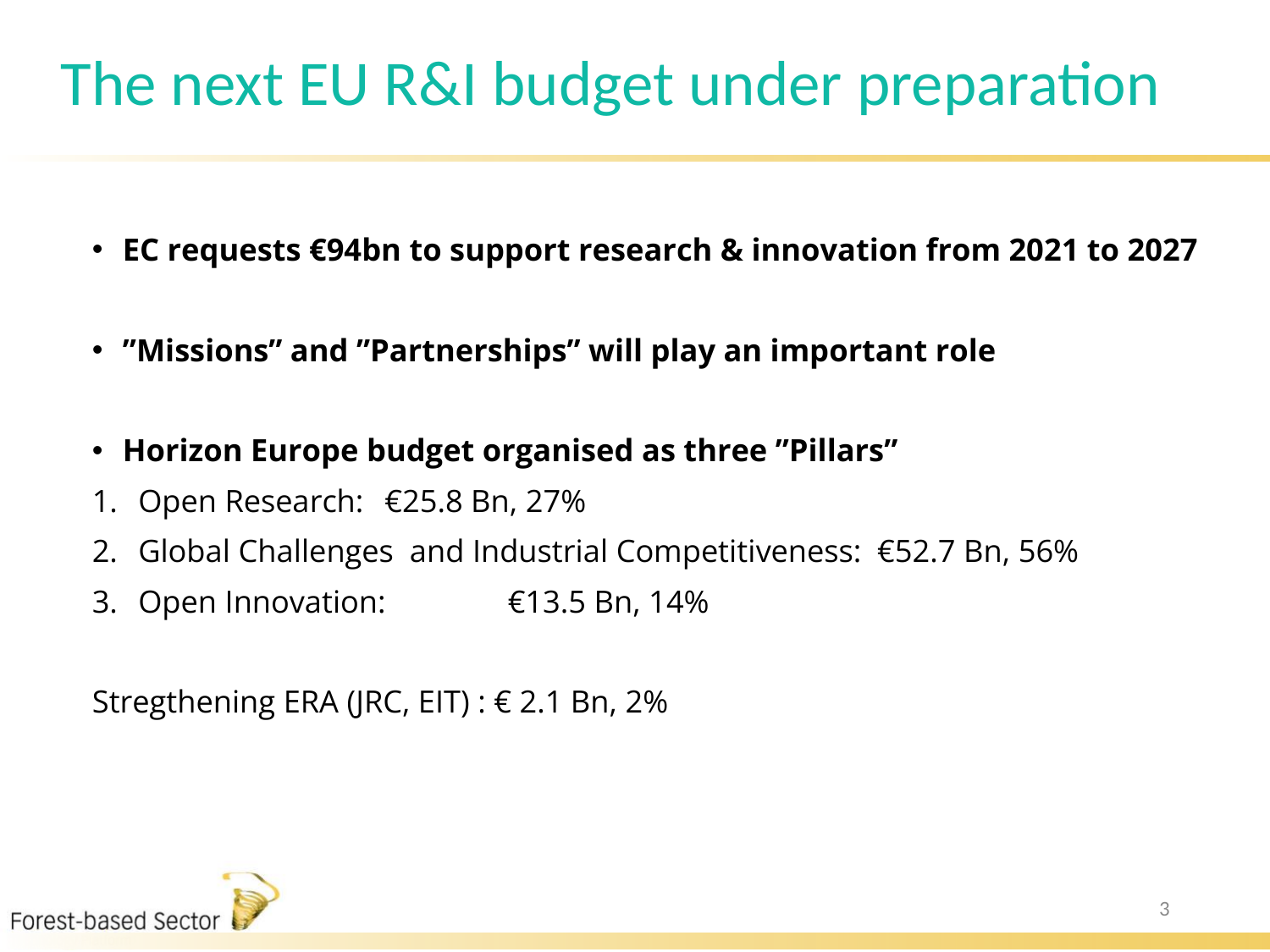

# The next EU R&I budget under preparation
EC requests €94bn to support research & innovation from 2021 to 2027

”Missions” and ”Partnerships” will play an important role

Horizon Europe budget organised as three ”Pillars”
Open Research: 				€25.8 Bn, 27%
Global Challenges  and Industrial Competitiveness: 	€52.7 Bn, 56%
Open Innovation: 				€13.5 Bn, 14%

Stregthening ERA (JRC, EIT) : € 2.1 Bn, 2%

3